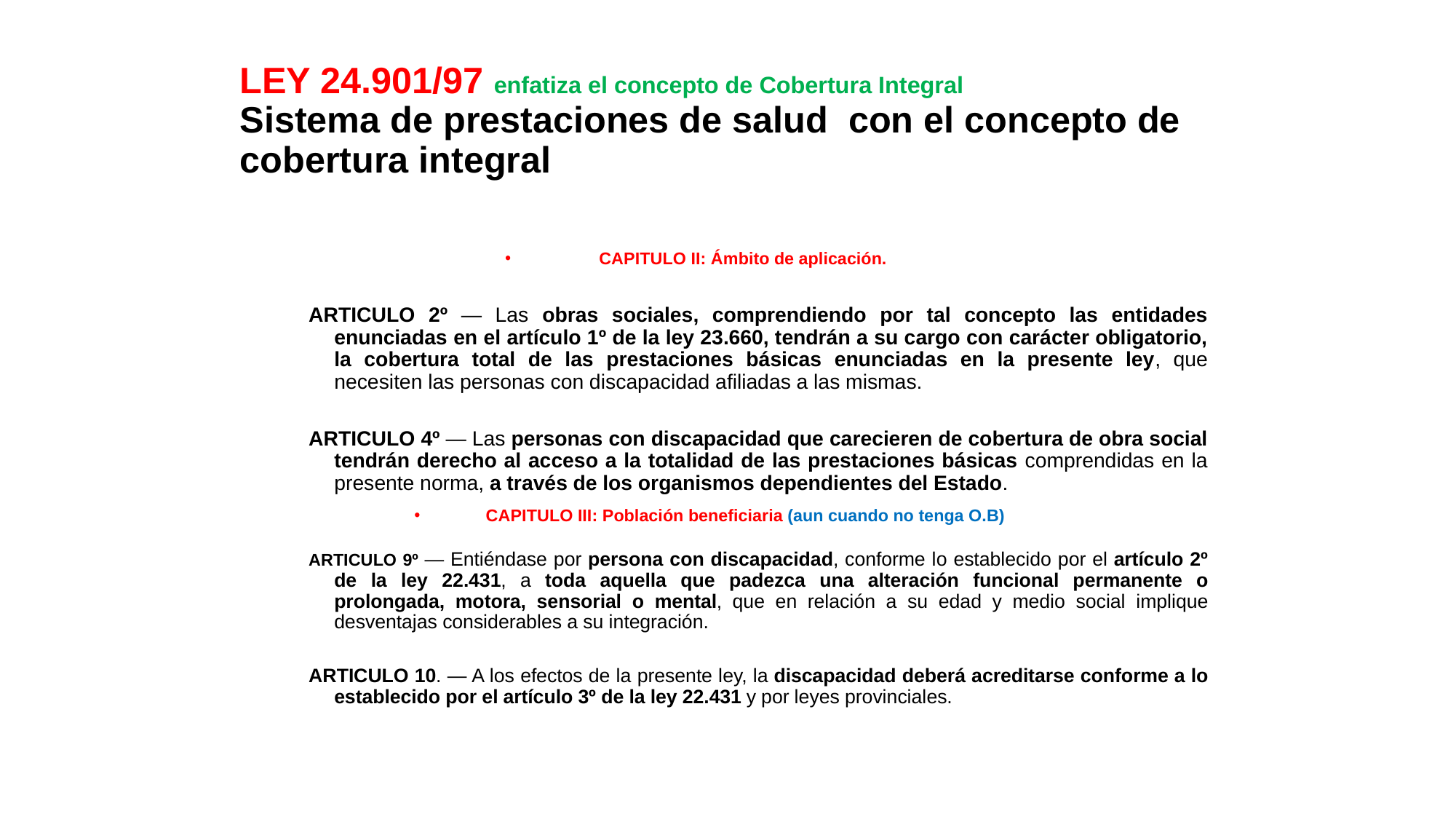

# LEY 24.901/97 enfatiza el concepto de Cobertura Integral Sistema de prestaciones de salud  con el concepto de cobertura integral

CAPITULO II: Ámbito de aplicación.

ARTICULO 2º — Las obras sociales, comprendiendo por tal concepto las entidades enunciadas en el artículo 1º de la ley 23.660, tendrán a su cargo con carácter obligatorio, la cobertura total de las prestaciones básicas enunciadas en la presente ley, que necesiten las personas con discapacidad afiliadas a las mismas.

ARTICULO 4º — Las personas con discapacidad que carecieren de cobertura de obra social tendrán derecho al acceso a la totalidad de las prestaciones básicas comprendidas en la presente norma, a través de los organismos dependientes del Estado.
CAPITULO III: Población beneficiaria (aun cuando no tenga O.B)
ARTICULO 9º — Entiéndase por persona con discapacidad, conforme lo establecido por el artículo 2º de la ley 22.431, a toda aquella que padezca una alteración funcional permanente o prolongada, motora, sensorial o mental, que en relación a su edad y medio social implique desventajas considerables a su integración.

ARTICULO 10. — A los efectos de la presente ley, la discapacidad deberá acreditarse conforme a lo establecido por el artículo 3º de la ley 22.431 y por leyes provinciales.